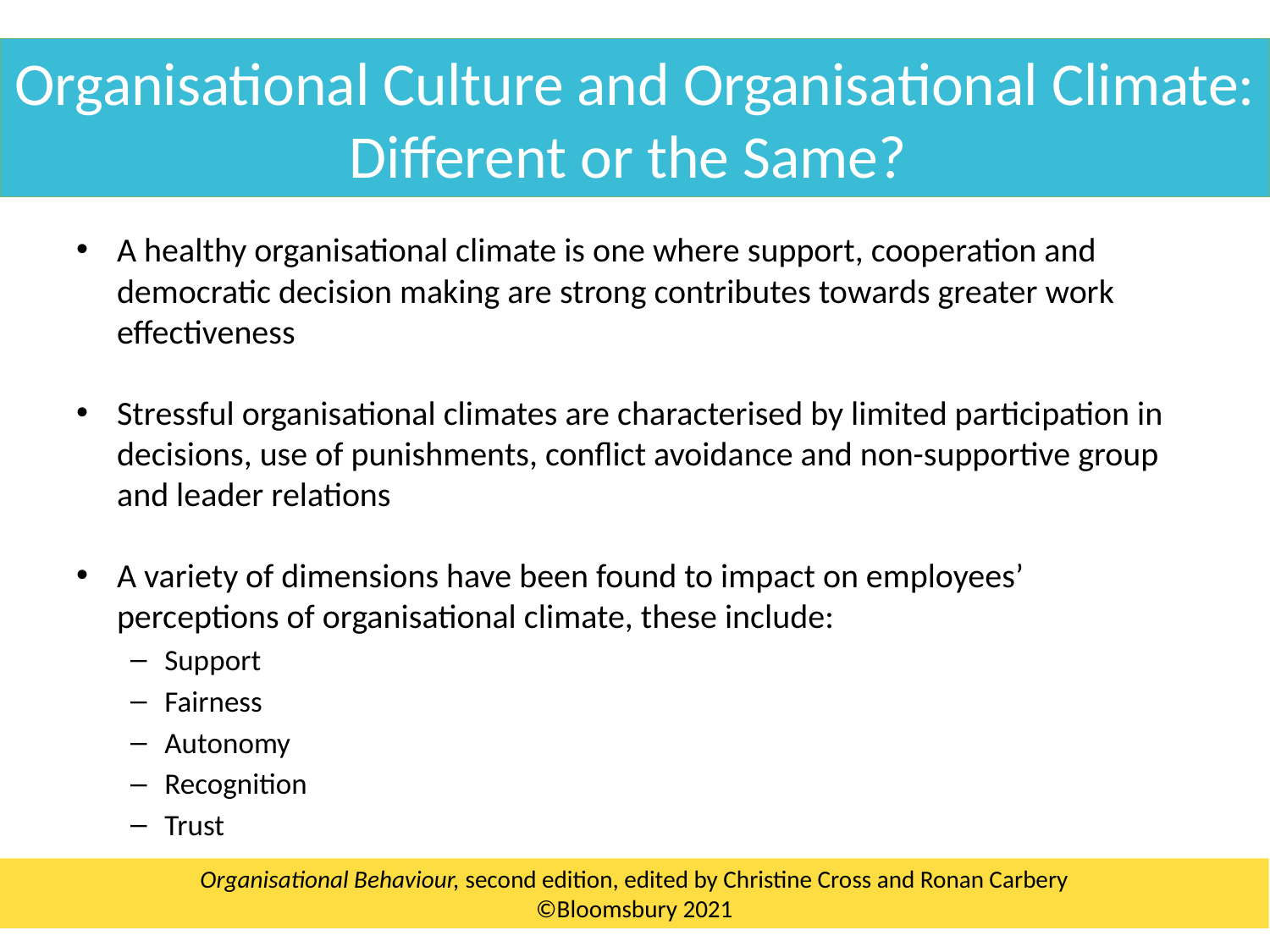

Organisational Culture and Organisational Climate: Different or the Same?
A healthy organisational climate is one where support, cooperation and democratic decision making are strong contributes towards greater work effectiveness

Stressful organisational climates are characterised by limited participation in decisions, use of punishments, conflict avoidance and non-supportive group and leader relations

A variety of dimensions have been found to impact on employees’ perceptions of organisational climate, these include:
Support
Fairness
Autonomy
Recognition
Trust